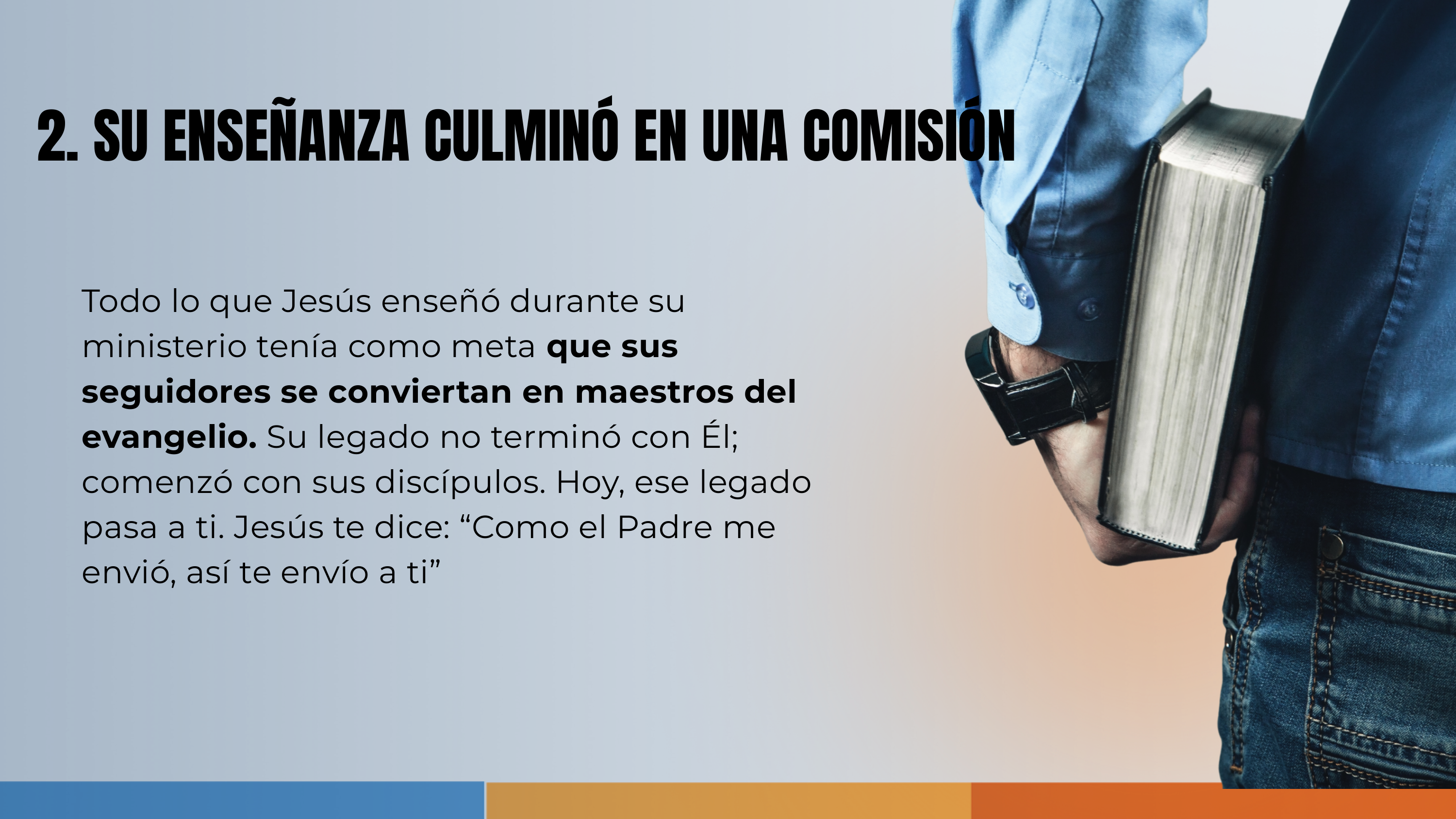

2. SU ENSEÑANZA CULMINÓ EN UNA COMISIÓN
Todo lo que Jesús enseñó durante su ministerio tenía como meta que sus seguidores se conviertan en maestros del evangelio. Su legado no terminó con Él; comenzó con sus discípulos. Hoy, ese legado pasa a ti. Jesús te dice: “Como el Padre me envió, así te envío a ti”